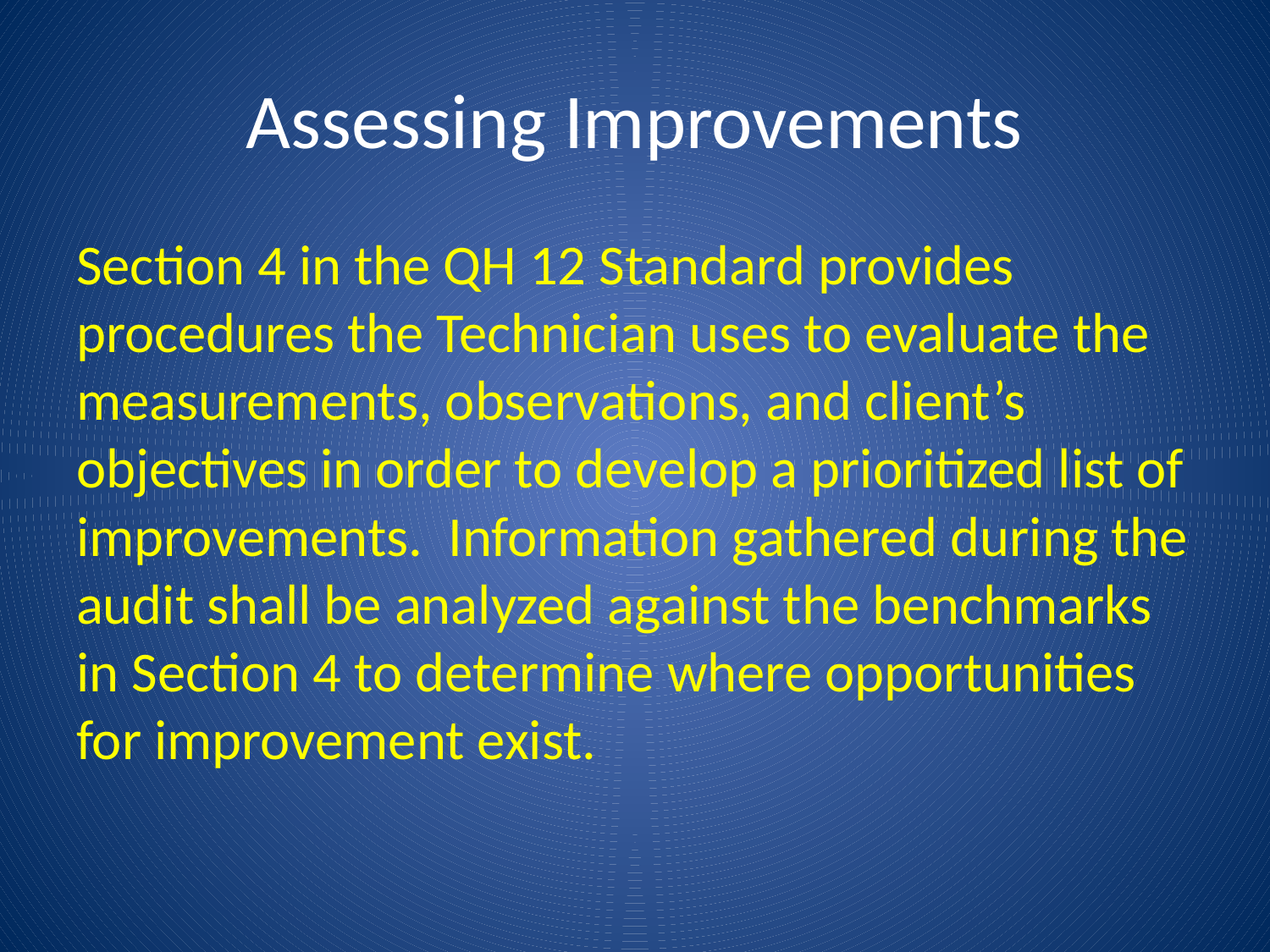

# Assessing Improvements
Section 4 in the QH 12 Standard provides procedures the Technician uses to evaluate the measurements, observations, and client’s objectives in order to develop a prioritized list of improvements.  Information gathered during the audit shall be analyzed against the benchmarks in Section 4 to determine where opportunities for improvement exist.